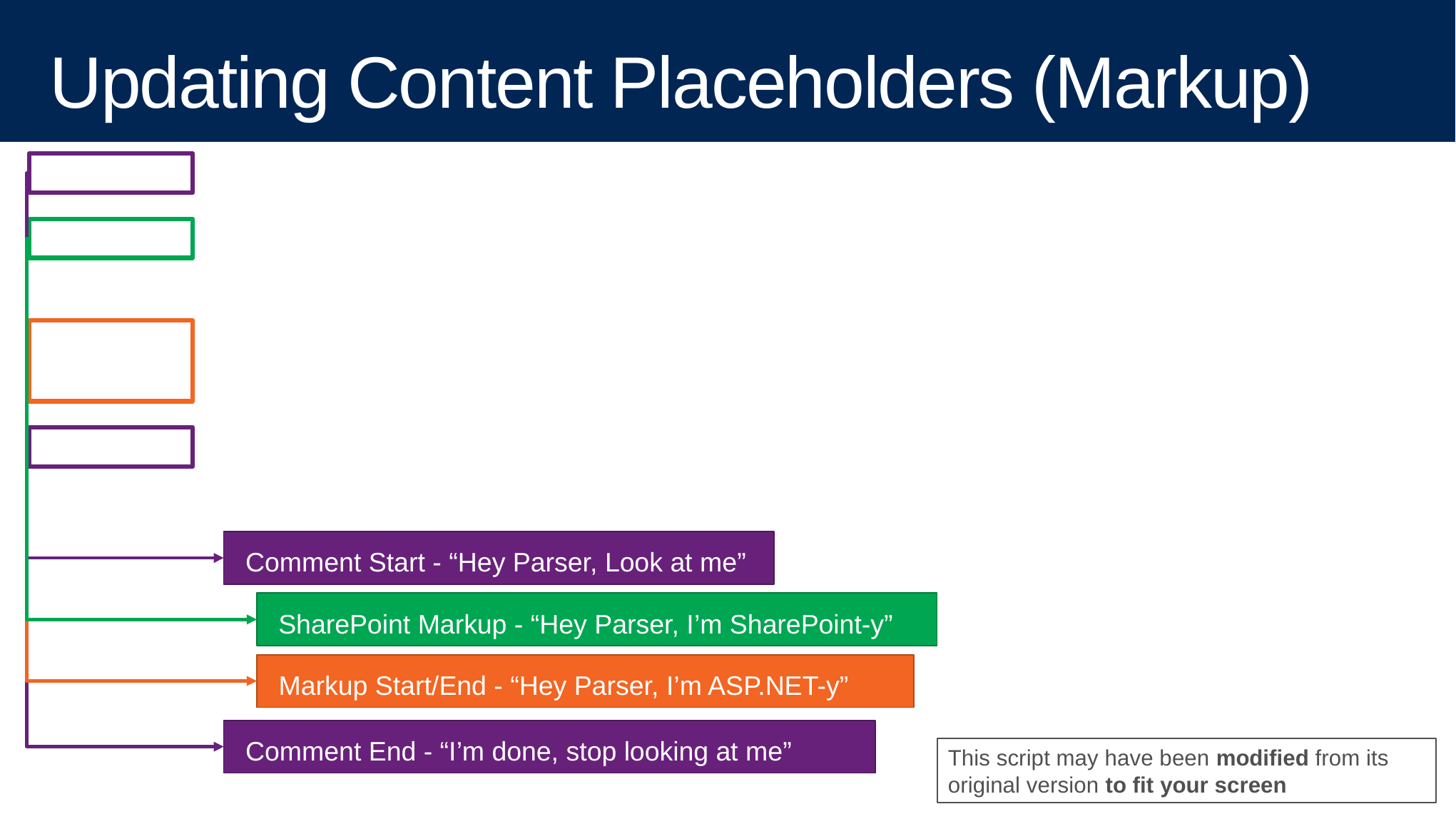

# Updating Content Placeholders (Markup)
<!--CS: Start OUR PLACEHOLDER NAME Snippet-->

<!--SPM:<%@Register Tagprefix="SharePoint" Namespace="Microsoft.SharePoint.WebControls" Assembly="Microsoft.SharePoint, Version=15.0.0.0, Culture=neutral, PublicKeyToken=71e9bce111e9429c"%>-->

<!--MS:<asp:ContentPlaceHolder ID=“YOUR PLACEHOLDER NAME" runat="server">-->
<!--ME:</asp:ContentPlaceHolder>-->

<!--CE: End OUR PLACEHOLDER NAME Snippet-->

Comment Start - “Hey Parser, Look at me”
SharePoint Markup - “Hey Parser, I’m SharePoint-y”
Markup Start/End - “Hey Parser, I’m ASP.NET-y”
Comment End - “I’m done, stop looking at me”
This script may have been modified from its original version to fit your screen